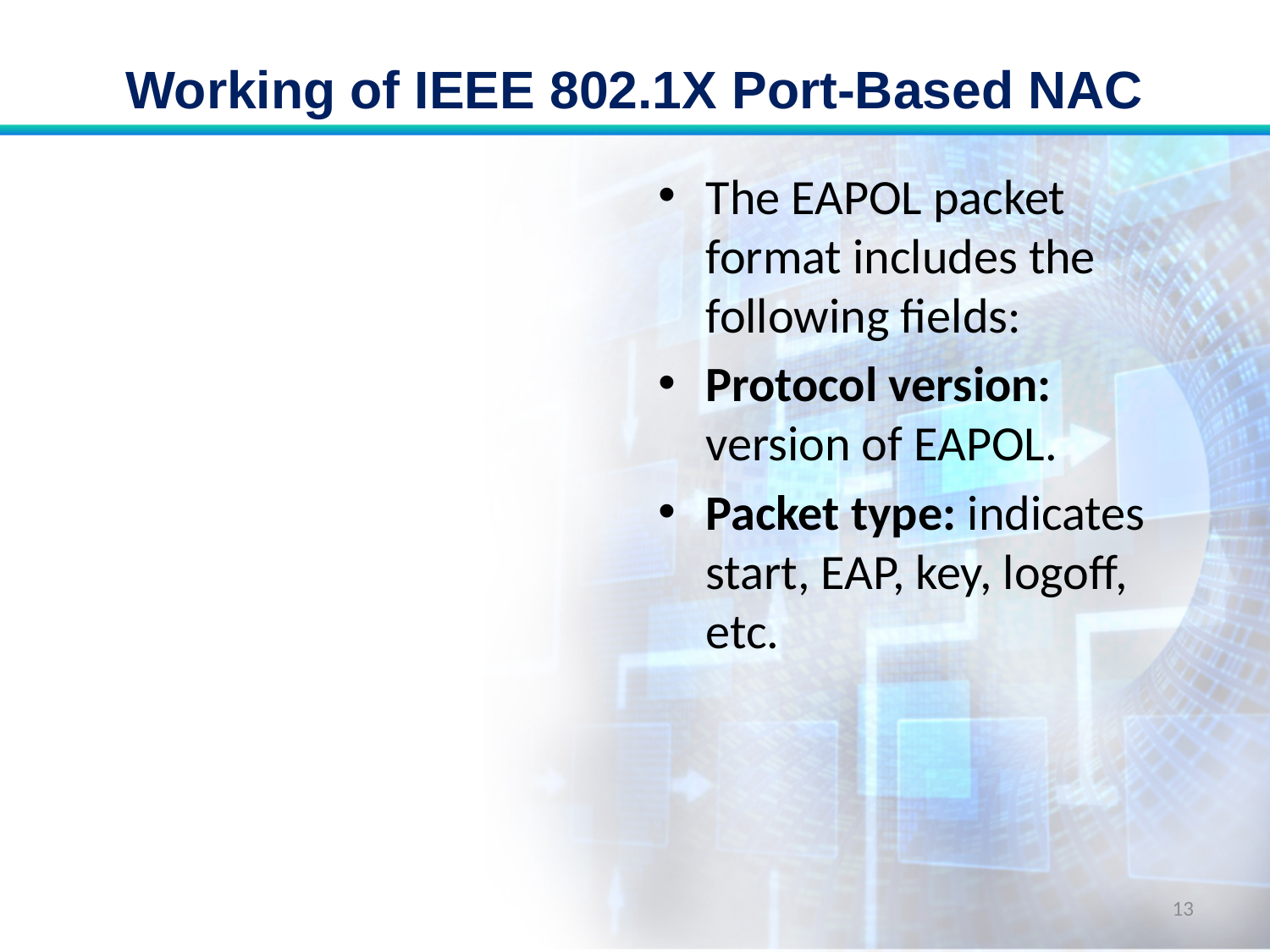

# Working of IEEE 802.1X Port-Based NAC
The EAPOL packet format includes the following fields:
Protocol version: version of EAPOL.
Packet type: indicates start, EAP, key, logoff, etc.
13